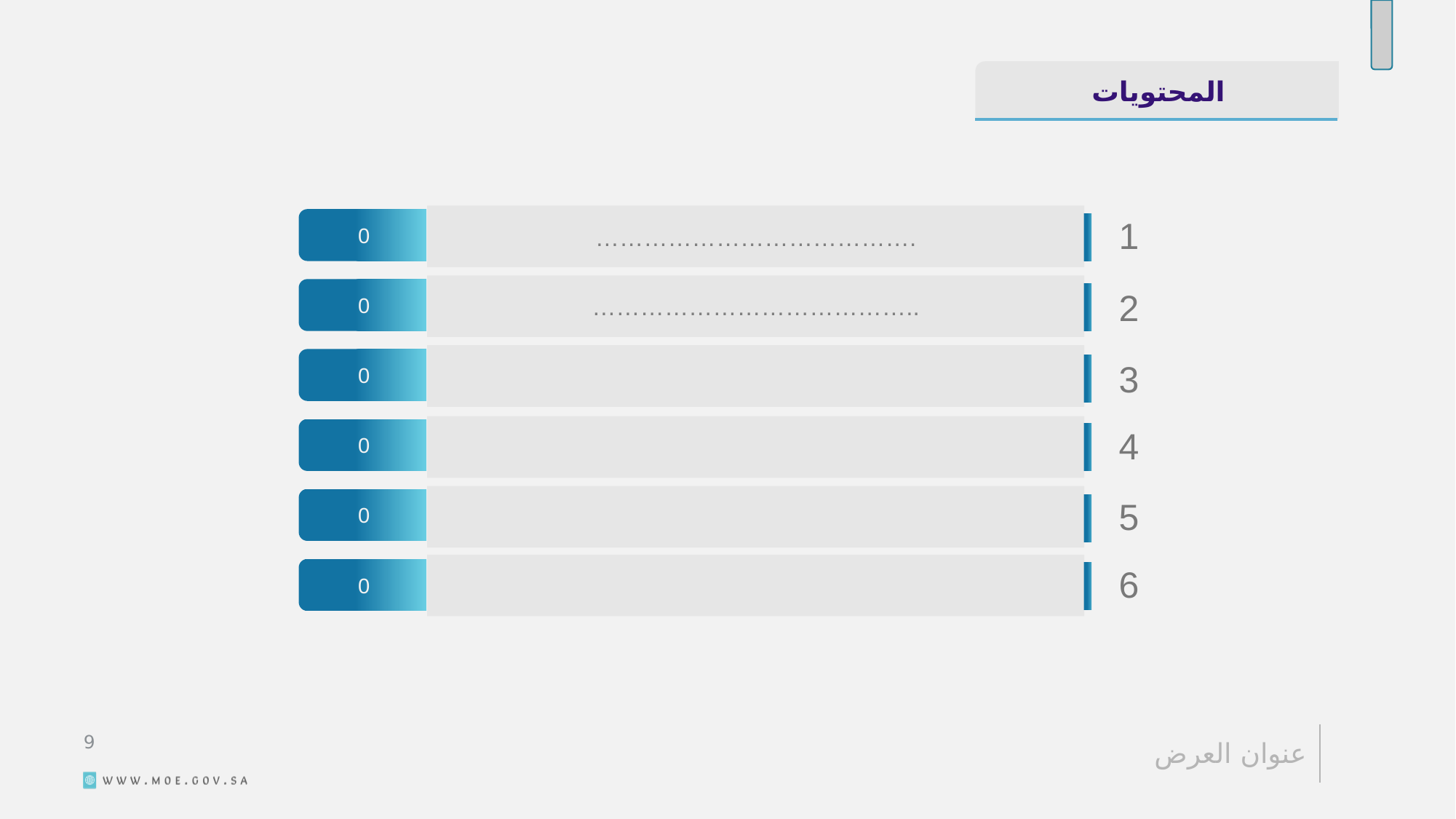

المحتويات
………………………………….
1
0
0
0
0
0
0

…………………………………..
2

3

4

5

6
9
عنوان العرض